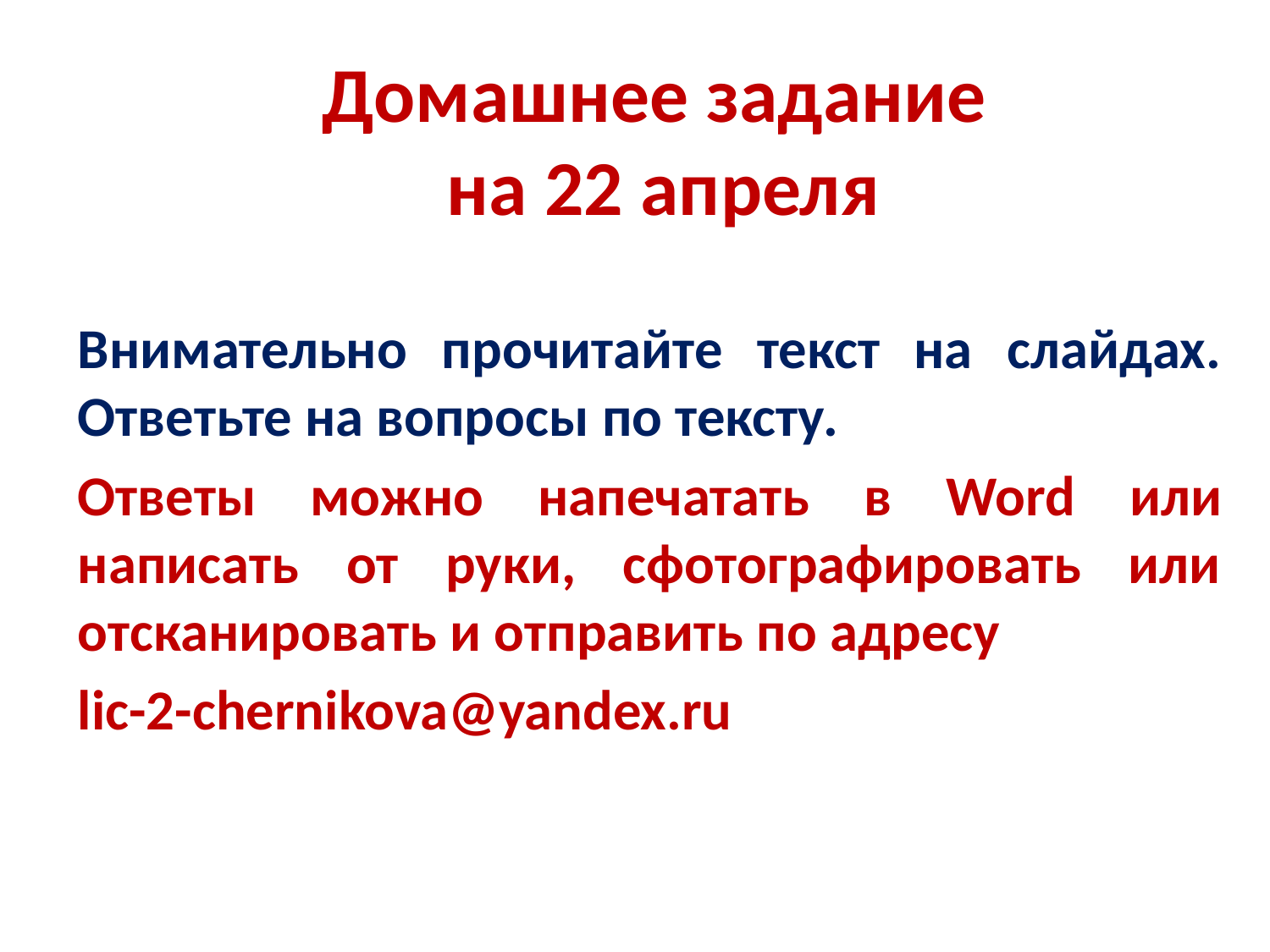

# Домашнее задание на 22 апреля
Внимательно прочитайте текст на слайдах. Ответьте на вопросы по тексту.
Ответы можно напечатать в Word или написать от руки, сфотографировать или отсканировать и отправить по адресу
lic-2-chernikova@yandex.ru